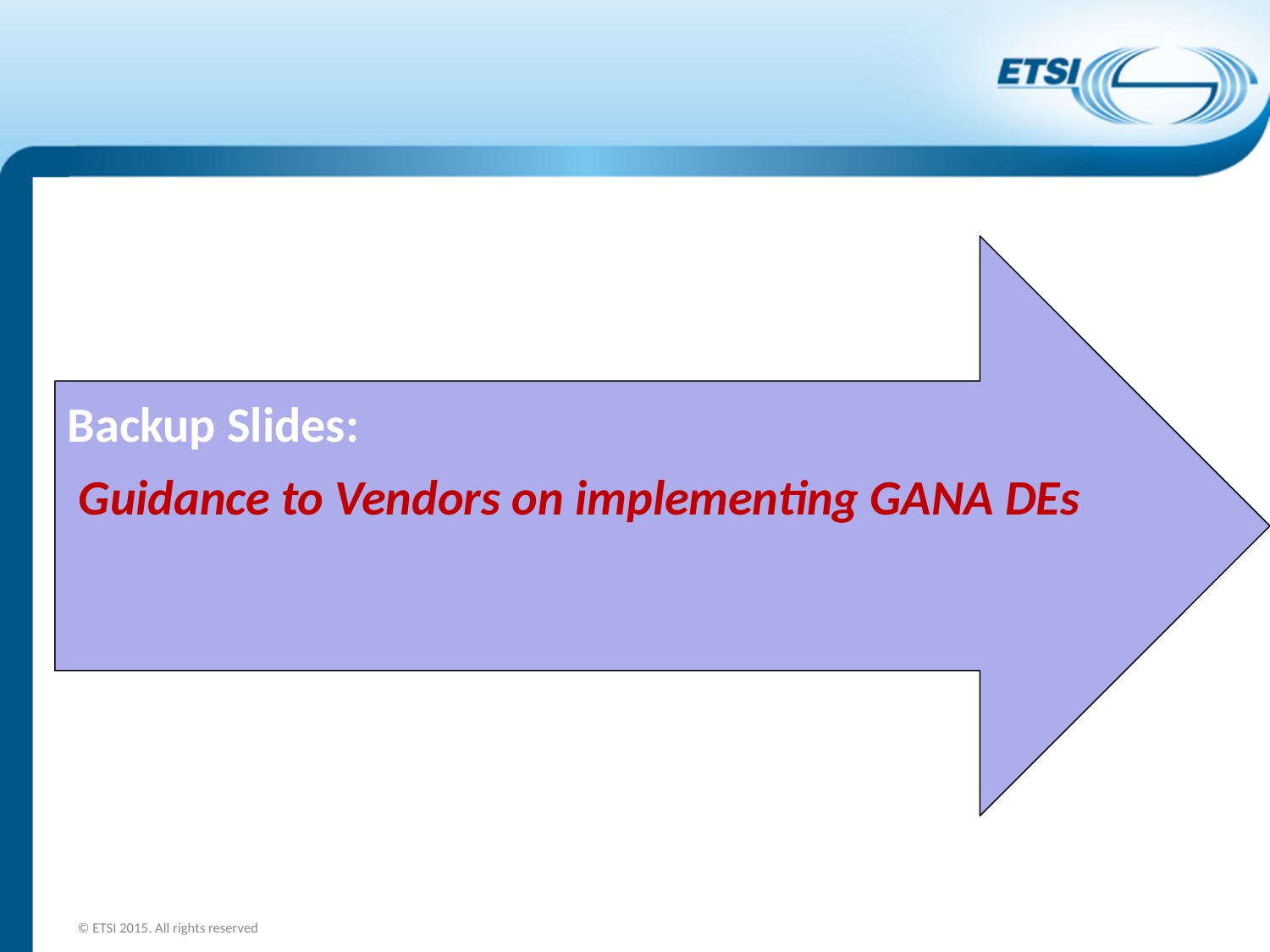

Backup Slides:
 Guidance to Vendors on implementing GANA DEs
© ETSI 2015. All rights reserved